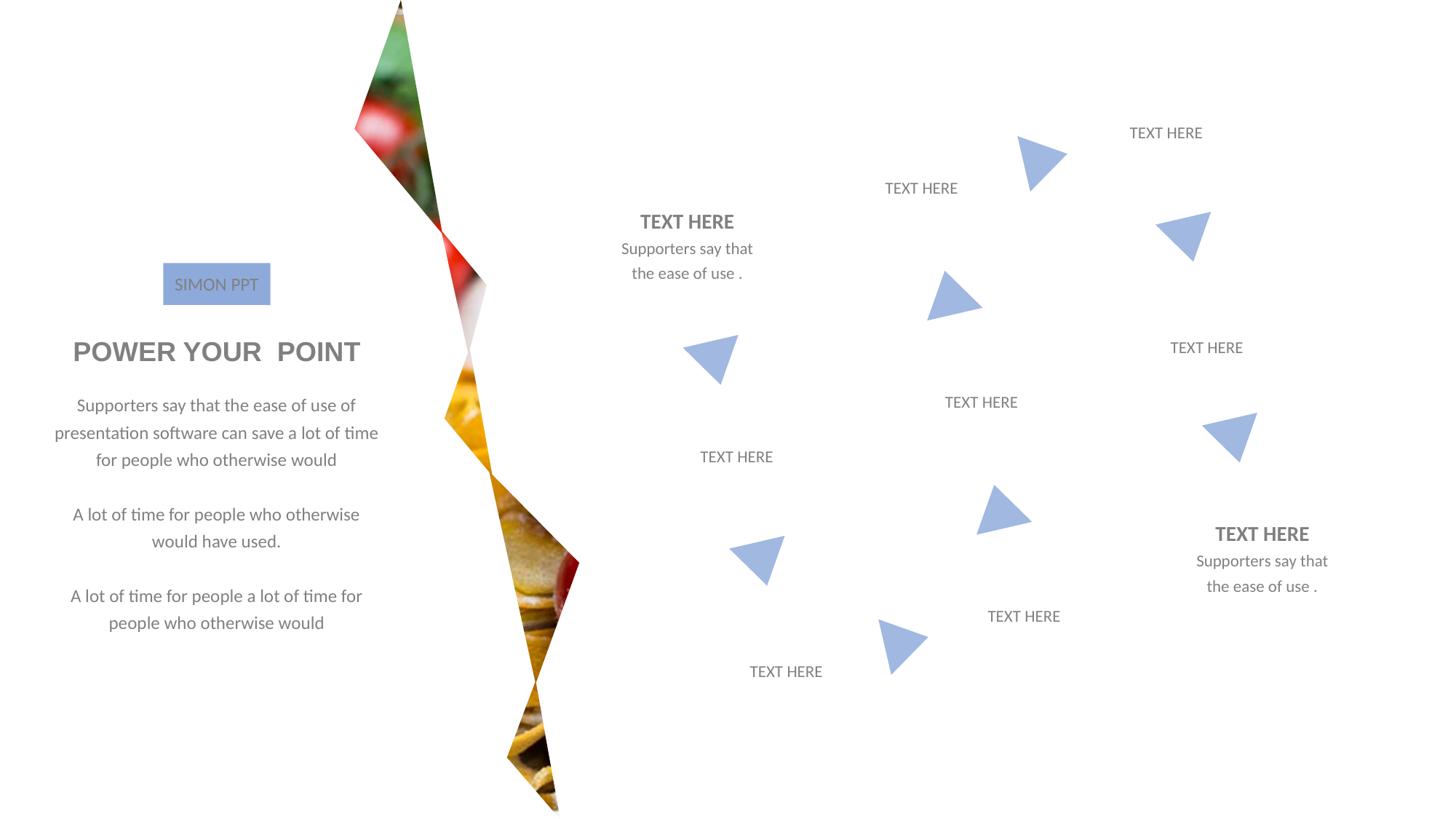

TEXT HERE

TEXT HERE
TEXT HERE
Supporters say that the ease of use .

SIMON PPT
POWER YOUR  POINT
Supporters say that the ease of use of presentation software can save a lot of time for people who otherwise would

A lot of time for people who otherwise would have used.

A lot of time for people a lot of time for people who otherwise would

TEXT HERE

TEXT HERE

TEXT HERE

TEXT HERE
Supporters say that the ease of use .

TEXT HERE

TEXT HERE